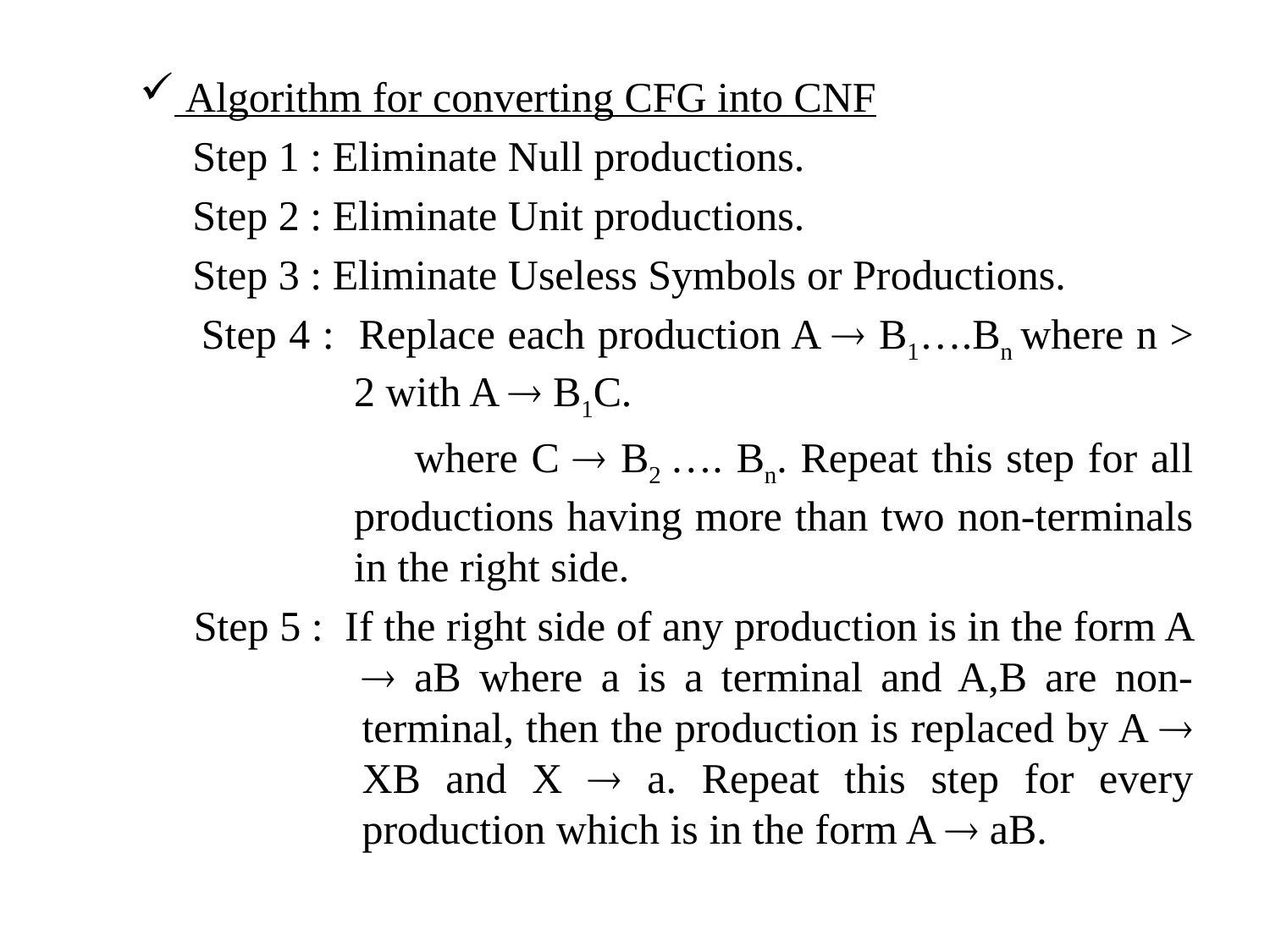

Algorithm for converting CFG into CNF
     Step 1 : Eliminate Null productions.
     Step 2 : Eliminate Unit productions.
     Step 3 : Eliminate Useless Symbols or Productions.
     Step 4 :  Replace each production A → B1….Bn where n > 2 with A → B1C.
                        where C → B2 …. Bn. Repeat this step for all productions having more than two non-terminals in the right side.
     Step 5 :  If the right side of any production is in the form A → aB where a is a terminal and A,B are non-terminal, then the production is replaced by A → XB and X → a. Repeat this step for every production which is in the form A → aB.